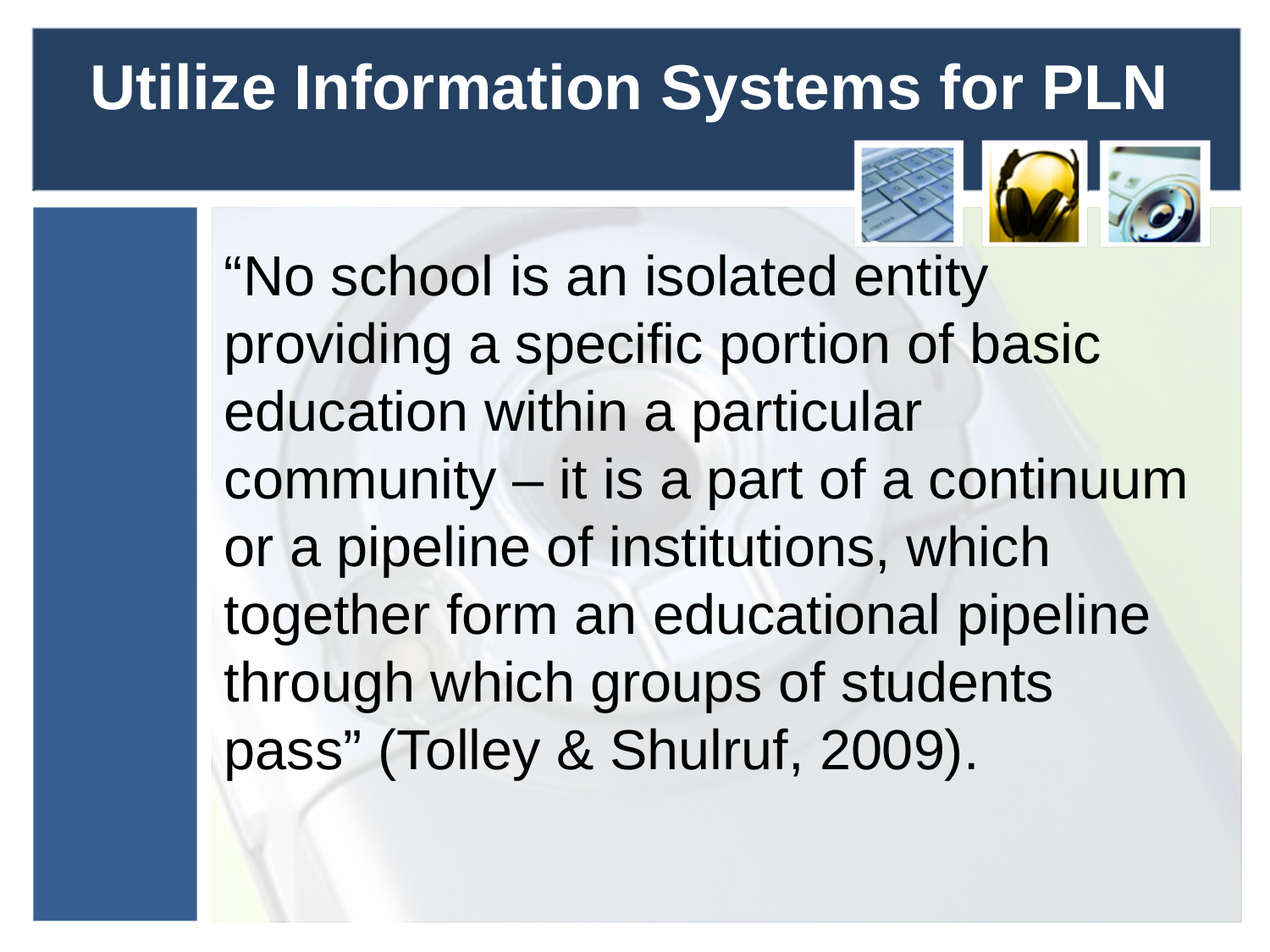

# Utilize Information Systems for PLN
“No school is an isolated entity providing a specific portion of basic education within a particular community – it is a part of a continuum or a pipeline of institutions, which together form an educational pipeline through which groups of students pass” (Tolley & Shulruf, 2009).